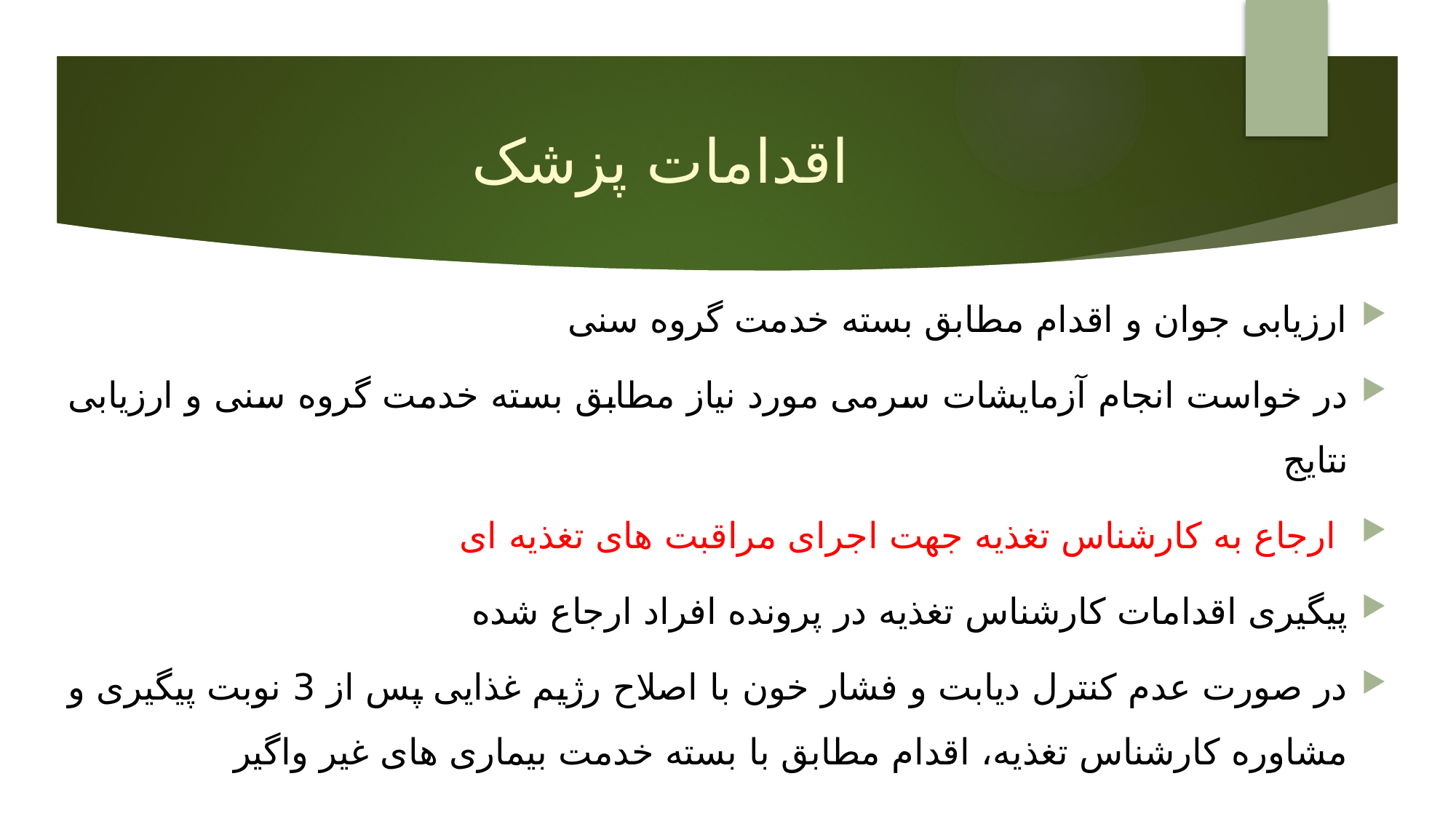

# اقدامات پزشک
ارزیابی جوان و اقدام مطابق بسته خدمت گروه سنی
در خواست انجام آزمایشات سرمی مورد نیاز مطابق بسته خدمت گروه سنی و ارزیابی نتایج
 ارجاع به کارشناس تغذیه جهت اجرای مراقبت های تغذیه ای
پیگیری اقدامات کارشناس تغذیه در پرونده افراد ارجاع شده
در صورت عدم کنترل دیابت و فشار خون با اصلاح رژیم غذایی پس از 3 نوبت پیگیری و مشاوره کارشناس تغذیه، اقدام مطابق با بسته خدمت بیماری های غیر واگیر